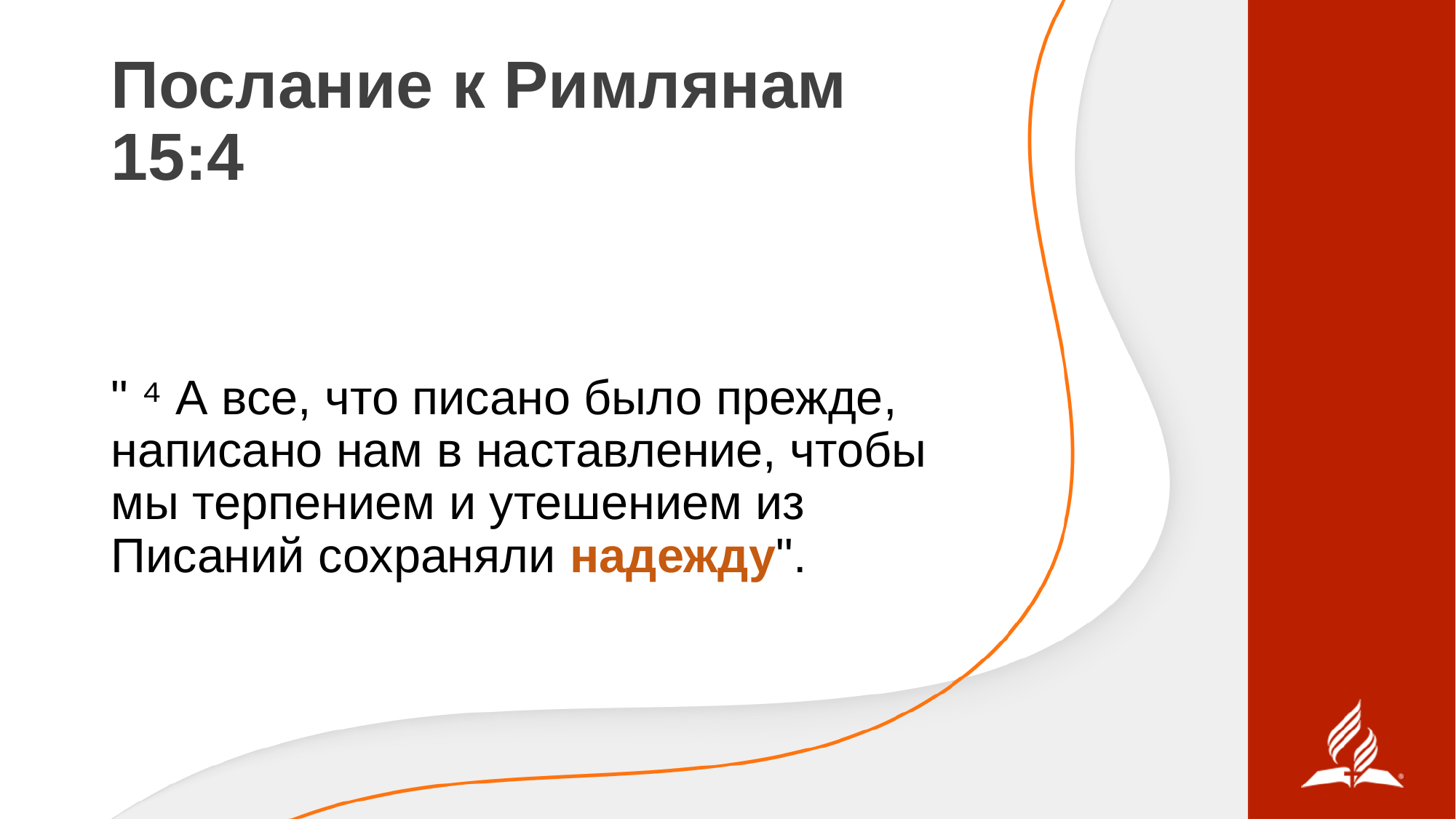

# Послание к Римлянам 15:4
" ⁴ А все, что писано было прежде, написано нам в наставление, чтобы мы терпением и утешением из Писаний сохраняли надежду".